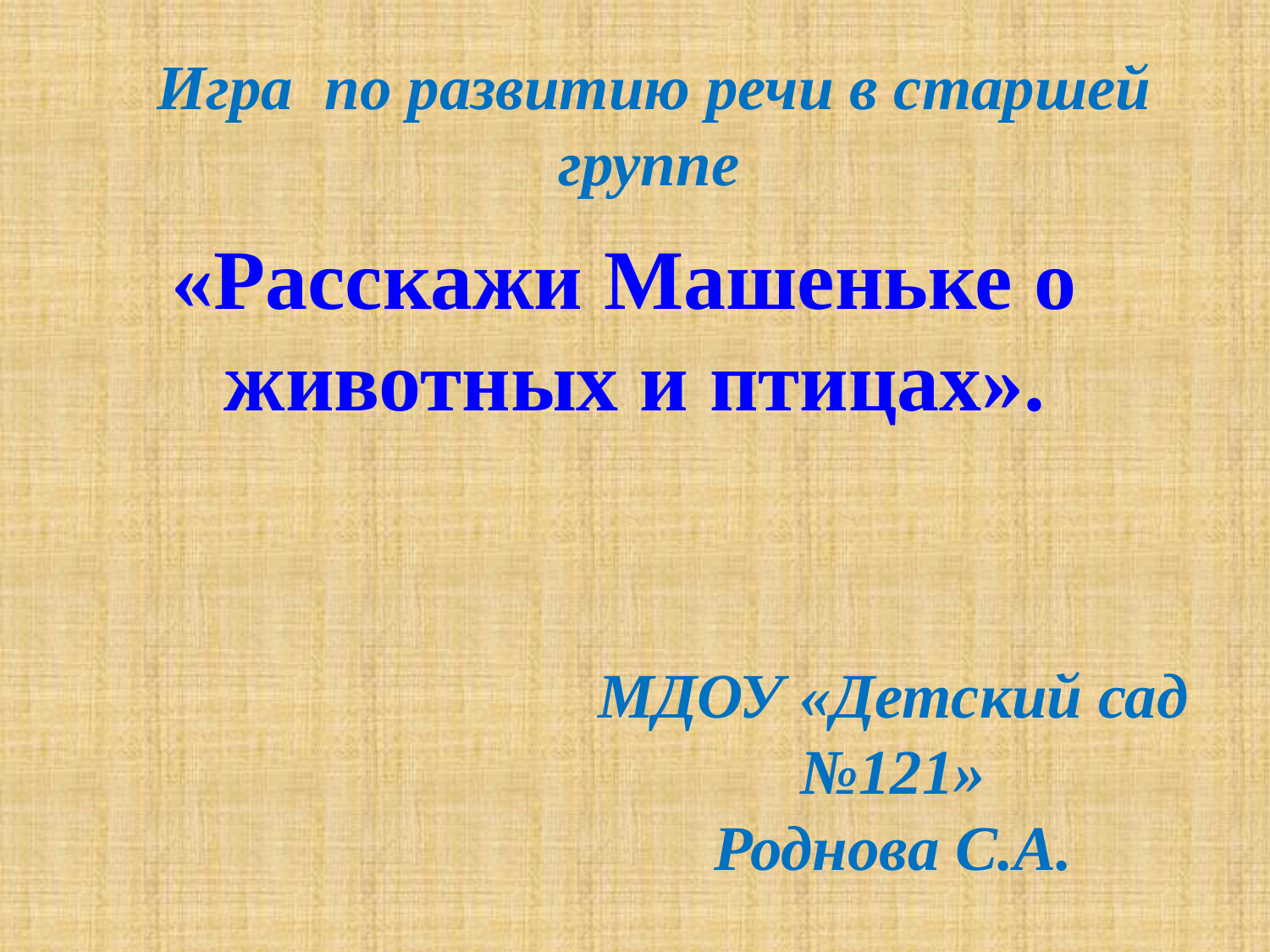

Игра  по развитию речи в старшей группе
«Расскажи Машеньке о  животных и птицах».

МДОУ «Детский сад №121»
Роднова С.А.